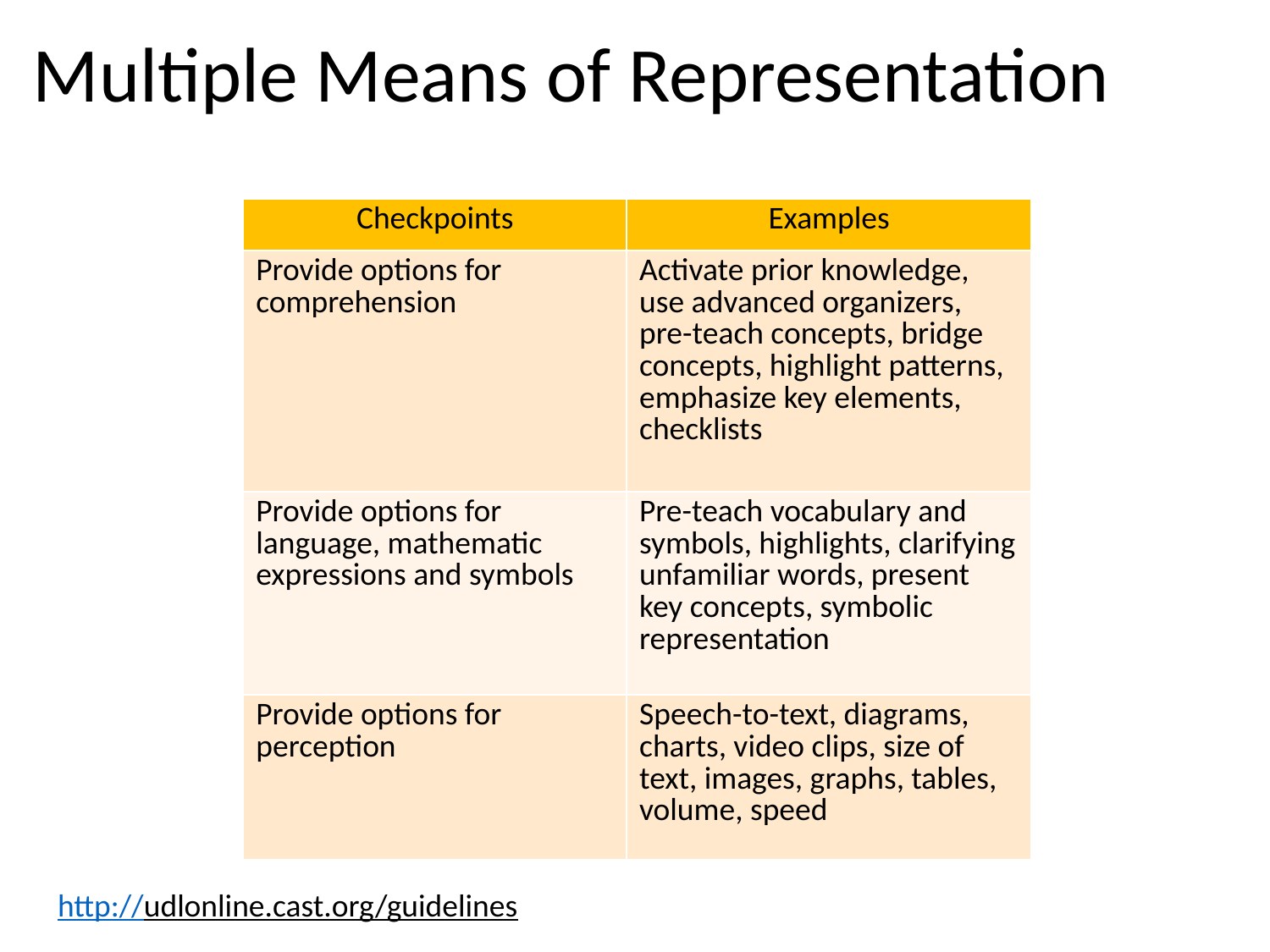

# Multiple Means of Representation
| Checkpoints | Examples |
| --- | --- |
| Provide options for comprehension | Activate prior knowledge, use advanced organizers, pre-teach concepts, bridge concepts, highlight patterns, emphasize key elements, checklists |
| Provide options for language, mathematic expressions and symbols | Pre-teach vocabulary and symbols, highlights, clarifying unfamiliar words, present key concepts, symbolic representation |
| Provide options for perception | Speech-to-text, diagrams, charts, video clips, size of text, images, graphs, tables, volume, speed |
http://udlonline.cast.org/guidelines